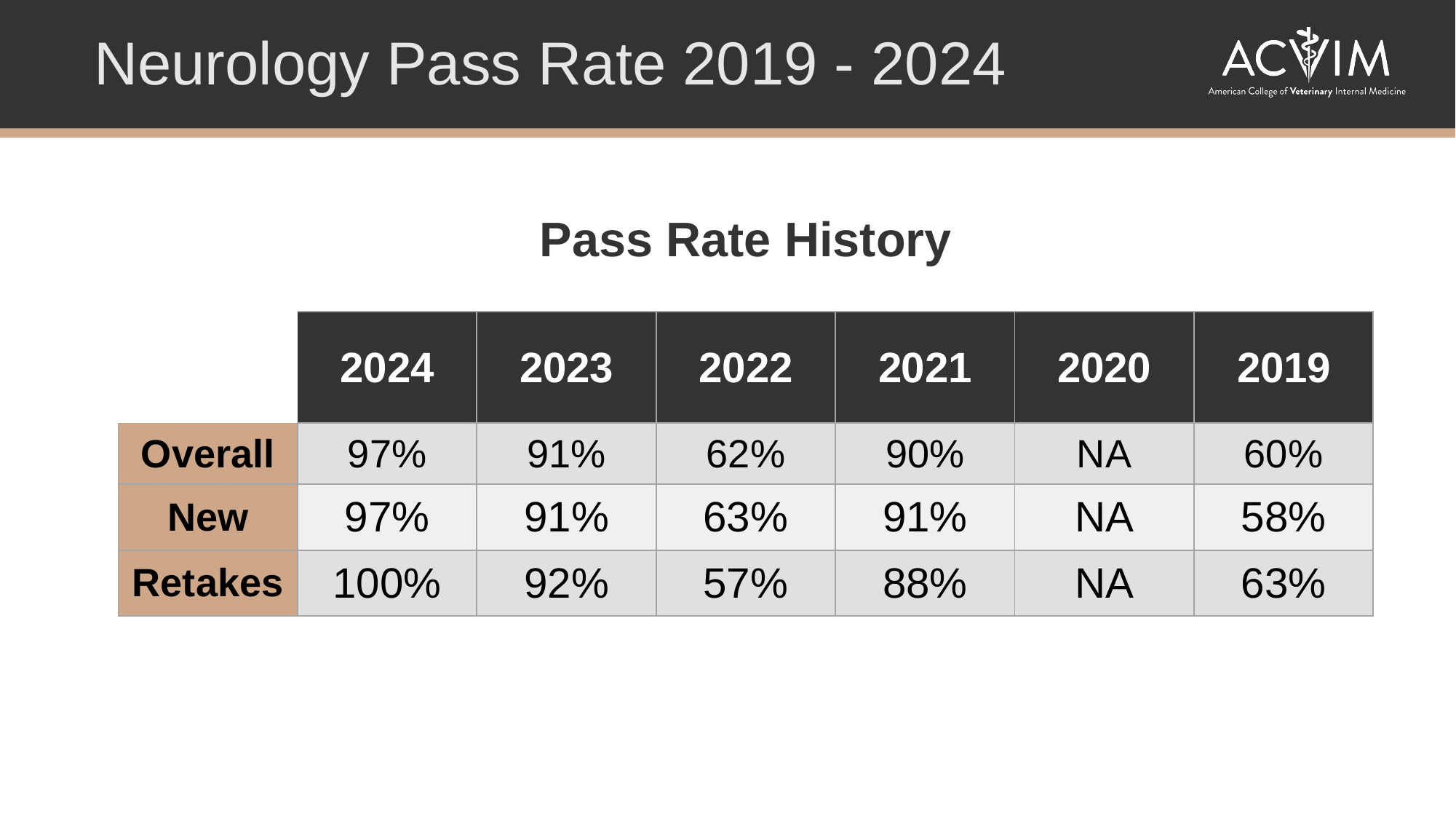

Neurology Pass Rate 2019 - 2024
Pass Rate History
|  | 2024 | 2023 | 2022 | 2021 | 2020 | 2019 |
| --- | --- | --- | --- | --- | --- | --- |
| Overall | 97% | 91% | 62% | 90% | NA | 60% |
| New | 97% | 91% | 63% | 91% | NA | 58% |
| Retakes | 100% | 92% | 57% | 88% | NA | 63% |